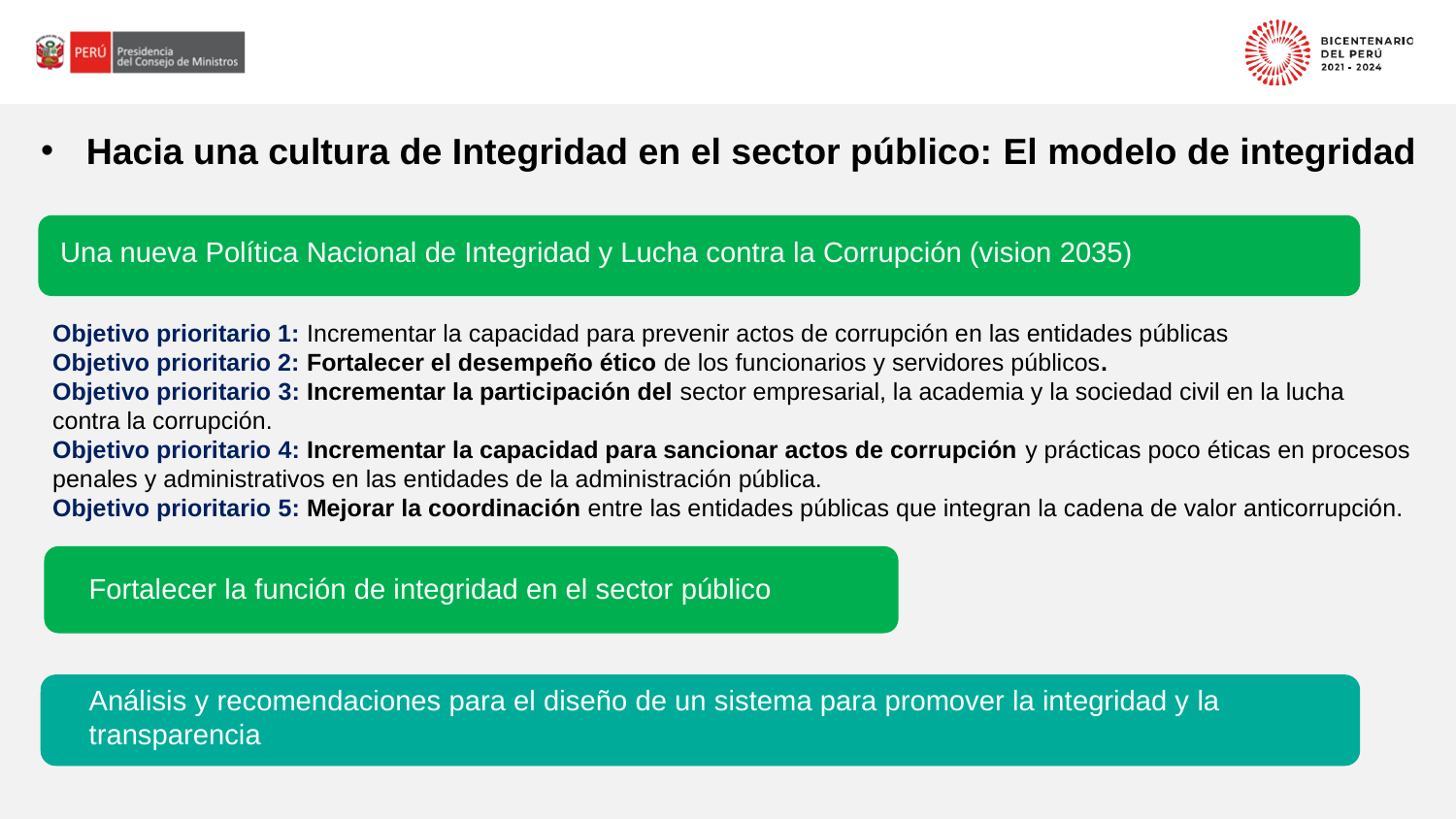

Hacia una cultura de Integridad en el sector público: El modelo de integridad
 Una nueva Política Nacional de Integridad y Lucha contra la Corrupción (vision 2035)

Objetivo prioritario 1: Incrementar la capacidad para prevenir actos de corrupción en las entidades públicas
Objetivo prioritario 2: Fortalecer el desempeño ético de los funcionarios y servidores públicos.
Objetivo prioritario 3: Incrementar la participación del sector empresarial, la academia y la sociedad civil en la lucha contra la corrupción.
Objetivo prioritario 4: Incrementar la capacidad para sancionar actos de corrupción y prácticas poco éticas en procesos penales y administrativos en las entidades de la administración pública.
Objetivo prioritario 5: Mejorar la coordinación entre las entidades públicas que integran la cadena de valor anticorrupción.

Fortalecer la función de integridad en el sector público

Análisis y recomendaciones para el diseño de un sistema para promover la integridad y la transparencia